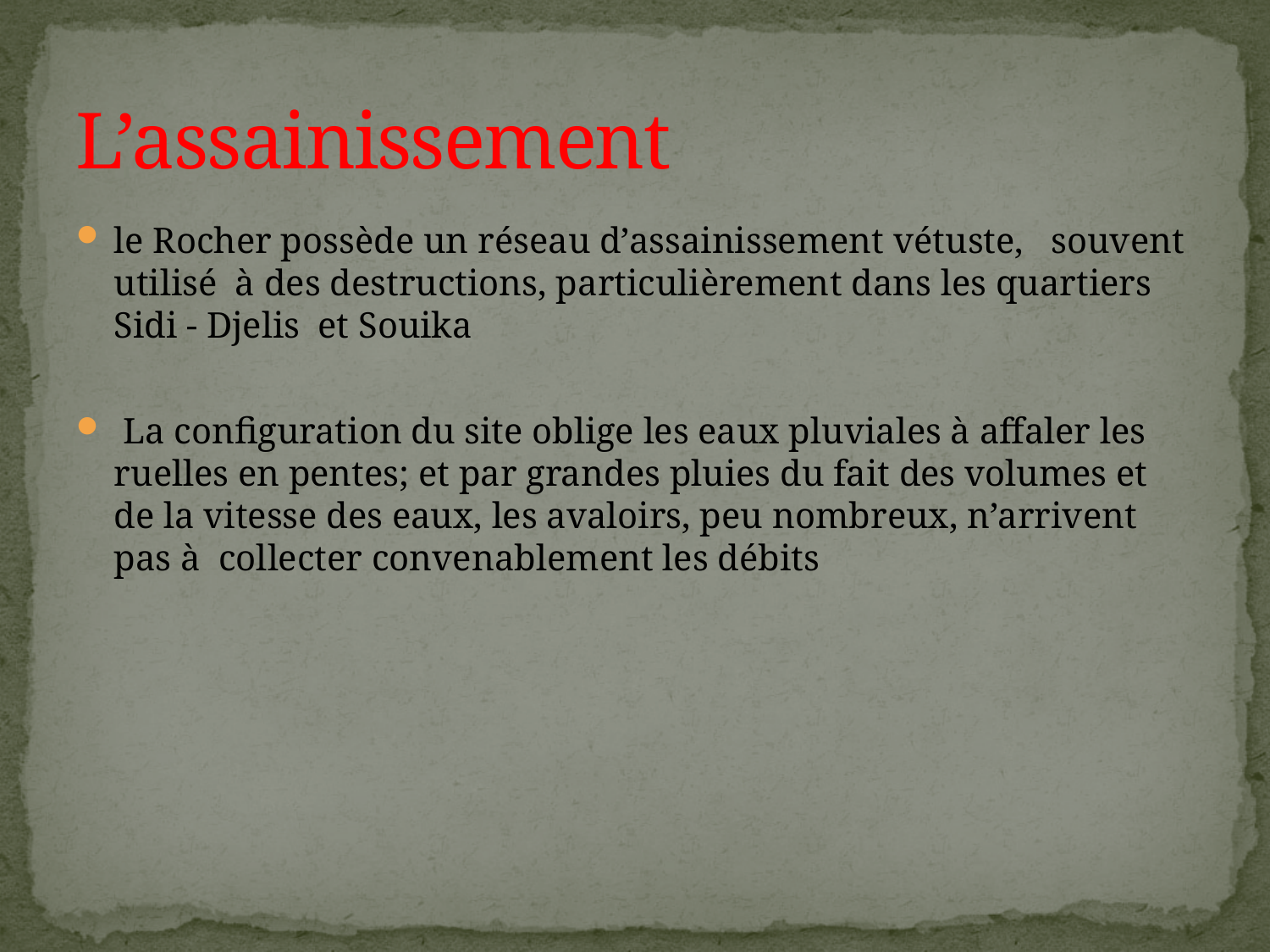

# L’assainissement
le Rocher possède un réseau d’assainissement vétuste,   souvent utilisé  à des destructions, particulièrement dans les quartiers Sidi - Djelis  et Souika

 La configuration du site oblige les eaux pluviales à affaler les  ruelles en pentes; et par grandes pluies du fait des volumes et de la vitesse des eaux, les avaloirs, peu nombreux, n’arrivent pas à  collecter convenablement les débits